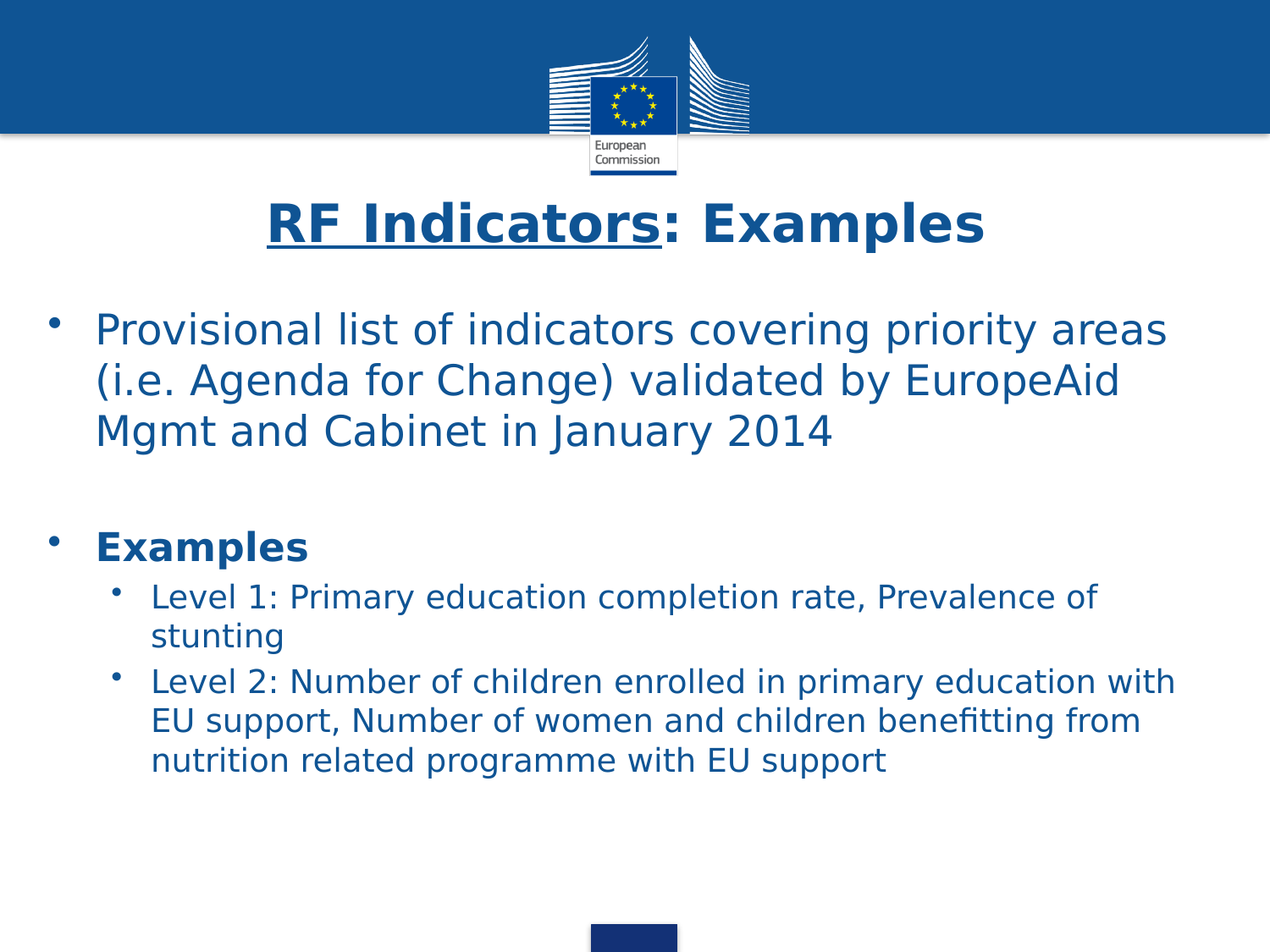

# RF Indicators: Examples
Provisional list of indicators covering priority areas (i.e. Agenda for Change) validated by EuropeAid Mgmt and Cabinet in January 2014

Examples
Level 1: Primary education completion rate, Prevalence of stunting
Level 2: Number of children enrolled in primary education with EU support, Number of women and children benefitting from nutrition related programme with EU support